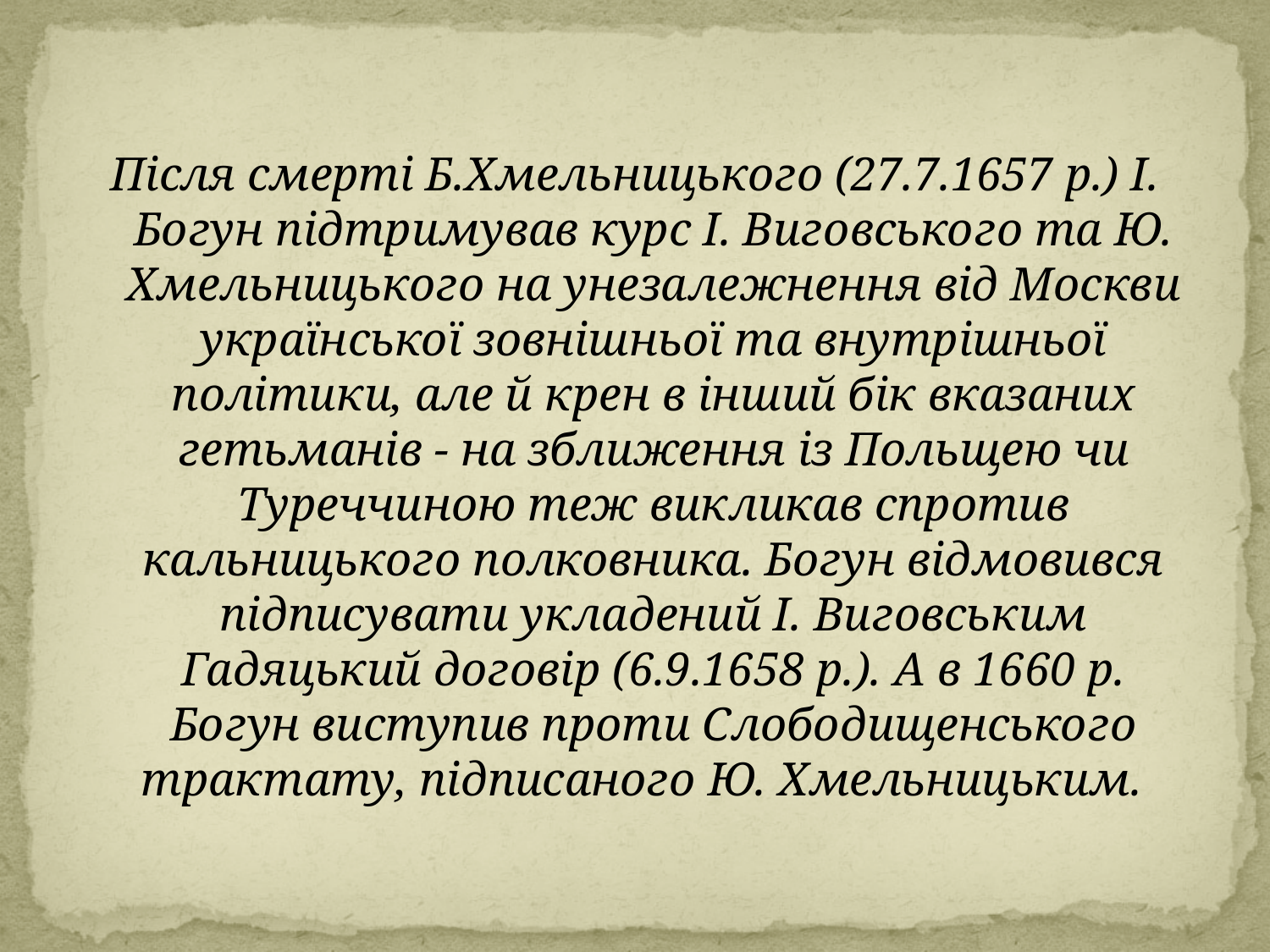

Після смерті Б.Хмельницького (27.7.1657 р.) І. Богун підтримував курс І. Виговського та Ю. Хмельницького на унезалежнення від Москви української зовнішньої та внутрішньої політики, але й крен в інший бік вказаних гетьманів - на зближення із Польщею чи Туреччиною теж викликав спротив кальницького полковника. Богун відмовився підписувати укладений І. Виговським Гадяцький договір (6.9.1658 р.). А в 1660 р. Богун виступив проти Слободищенського трактату, підписаного Ю. Хмельницьким.